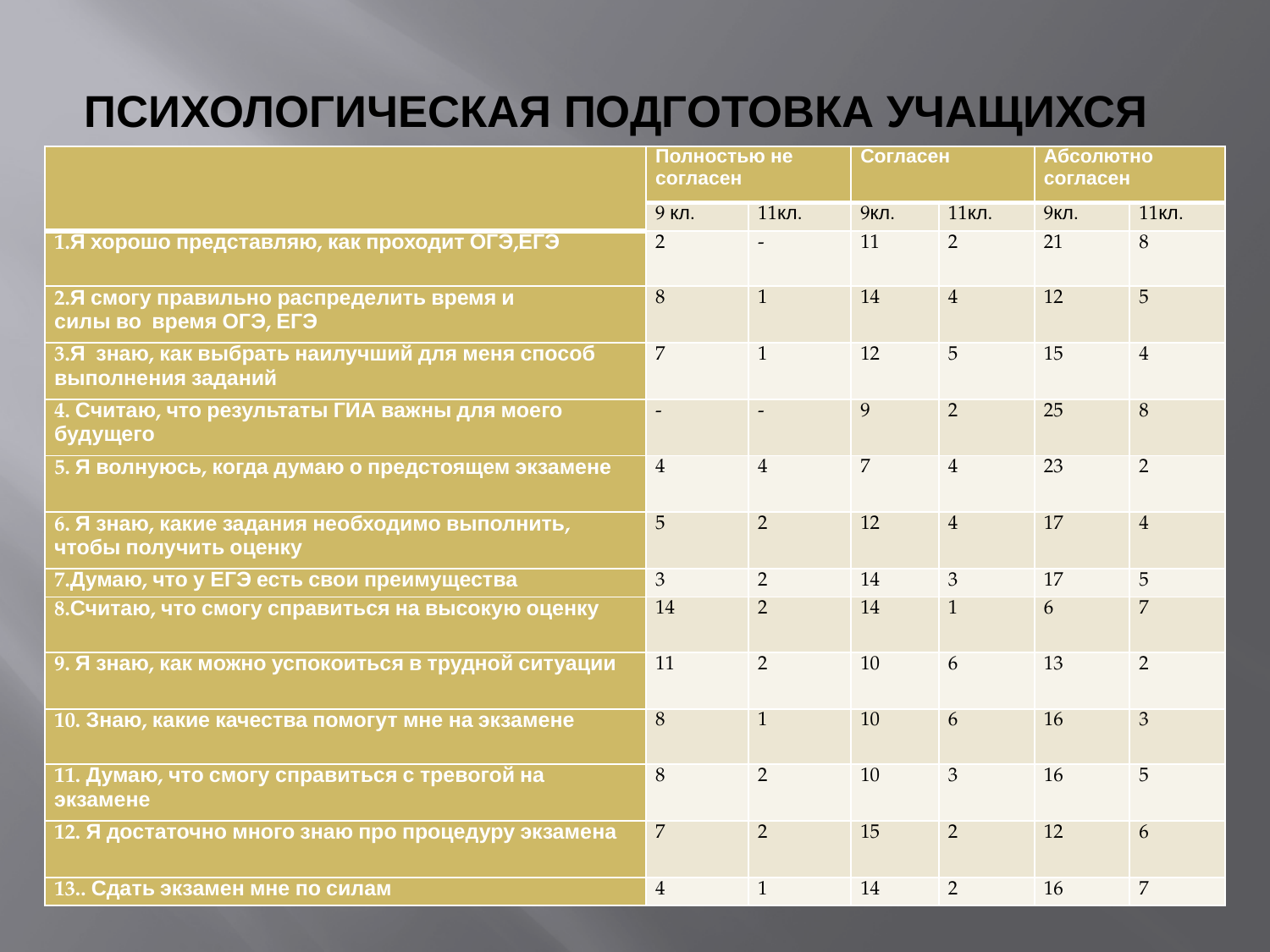

# Психологическая подготовка учащихся
|  | Полностью не согласен |  | Согласен |  | Абсолютно согласен |  |
| --- | --- | --- | --- | --- | --- | --- |
|  | 9 кл. | 11кл. | 9кл. | 11кл. | 9кл. | 11кл. |
| 1.Я хорошо представляю, как проходит ОГЭ,ЕГЭ | 2 | - | 11 | 2 | 21 | 8 |
| 2.Я смогу правильно распределить время и силы во время ОГЭ, ЕГЭ | 8 | 1 | 14 | 4 | 12 | 5 |
| 3.Я знаю, как выбрать наилучший для меня способ выполнения заданий | 7 | 1 | 12 | 5 | 15 | 4 |
| 4. Считаю, что результаты ГИА важны для моего будущего | - | - | 9 | 2 | 25 | 8 |
| 5. Я волнуюсь, когда думаю о предстоящем экзамене | 4 | 4 | 7 | 4 | 23 | 2 |
| 6. Я знаю, какие задания необходимо выполнить, чтобы получить оценку | 5 | 2 | 12 | 4 | 17 | 4 |
| 7.Думаю, что у ЕГЭ есть свои преимущества | 3 | 2 | 14 | 3 | 17 | 5 |
| 8.Считаю, что смогу справиться на высокую оценку | 14 | 2 | 14 | 1 | 6 | 7 |
| 9. Я знаю, как можно успокоиться в трудной ситуации | 11 | 2 | 10 | 6 | 13 | 2 |
| 10. Знаю, какие качества помогут мне на экзамене | 8 | 1 | 10 | 6 | 16 | 3 |
| 11. Думаю, что смогу справиться с тревогой на экзамене | 8 | 2 | 10 | 3 | 16 | 5 |
| 12. Я достаточно много знаю про процедуру экзамена | 7 | 2 | 15 | 2 | 12 | 6 |
| 13.. Сдать экзамен мне по силам | 4 | 1 | 14 | 2 | 16 | 7 |